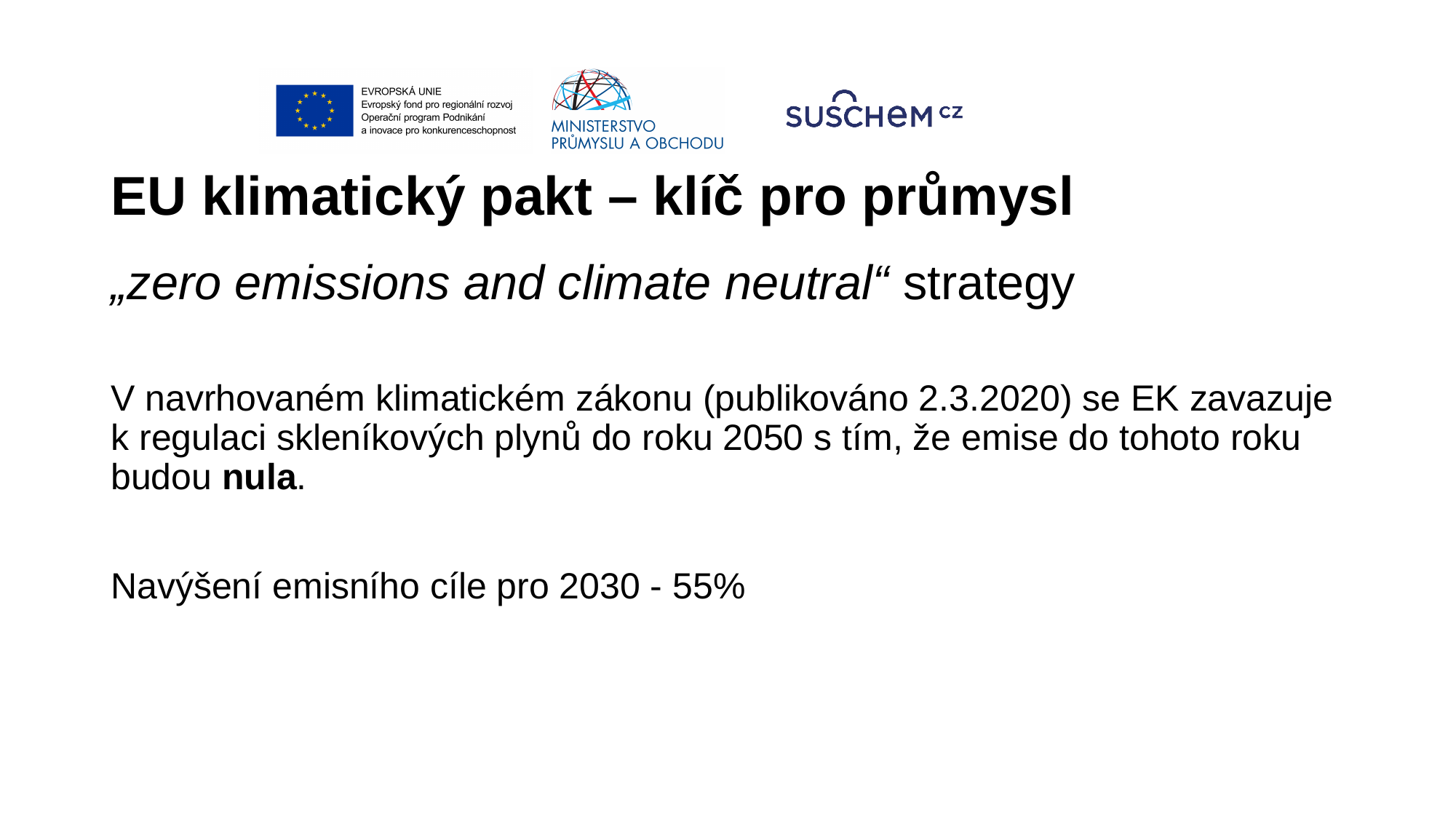

# EU klimatický pakt – klíč pro průmysl
„zero emissions and climate neutral“ strategy

V navrhovaném klimatickém zákonu (publikováno 2.3.2020) se EK zavazuje k regulaci skleníkových plynů do roku 2050 s tím, že emise do tohoto roku budou nula.

Navýšení emisního cíle pro 2030 - 55%